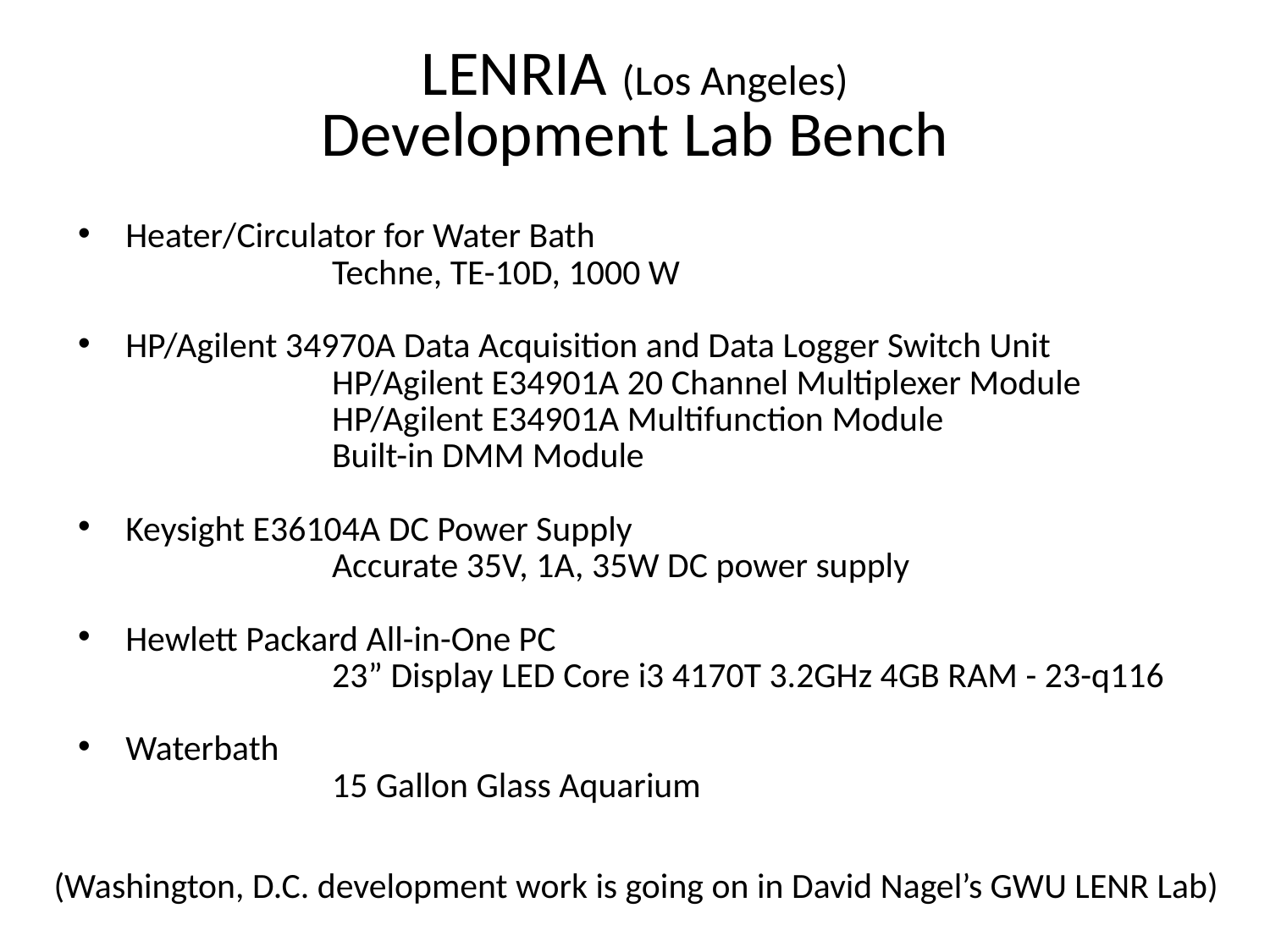

# LENRIA (Los Angeles) Development Lab Bench
Heater/Circulator for Water Bath
		Techne, TE-10D, 1000 W

HP/Agilent 34970A Data Acquisition and Data Logger Switch Unit
		HP/Agilent E34901A 20 Channel Multiplexer Module
		HP/Agilent E34901A Multifunction Module
		Built-in DMM Module

Keysight E36104A DC Power Supply
		Accurate 35V, 1A, 35W DC power supply

Hewlett Packard All-in-One PC
		23” Display LED Core i3 4170T 3.2GHz 4GB RAM - 23-q116

Waterbath
		15 Gallon Glass Aquarium
(Washington, D.C. development work is going on in David Nagel’s GWU LENR Lab)